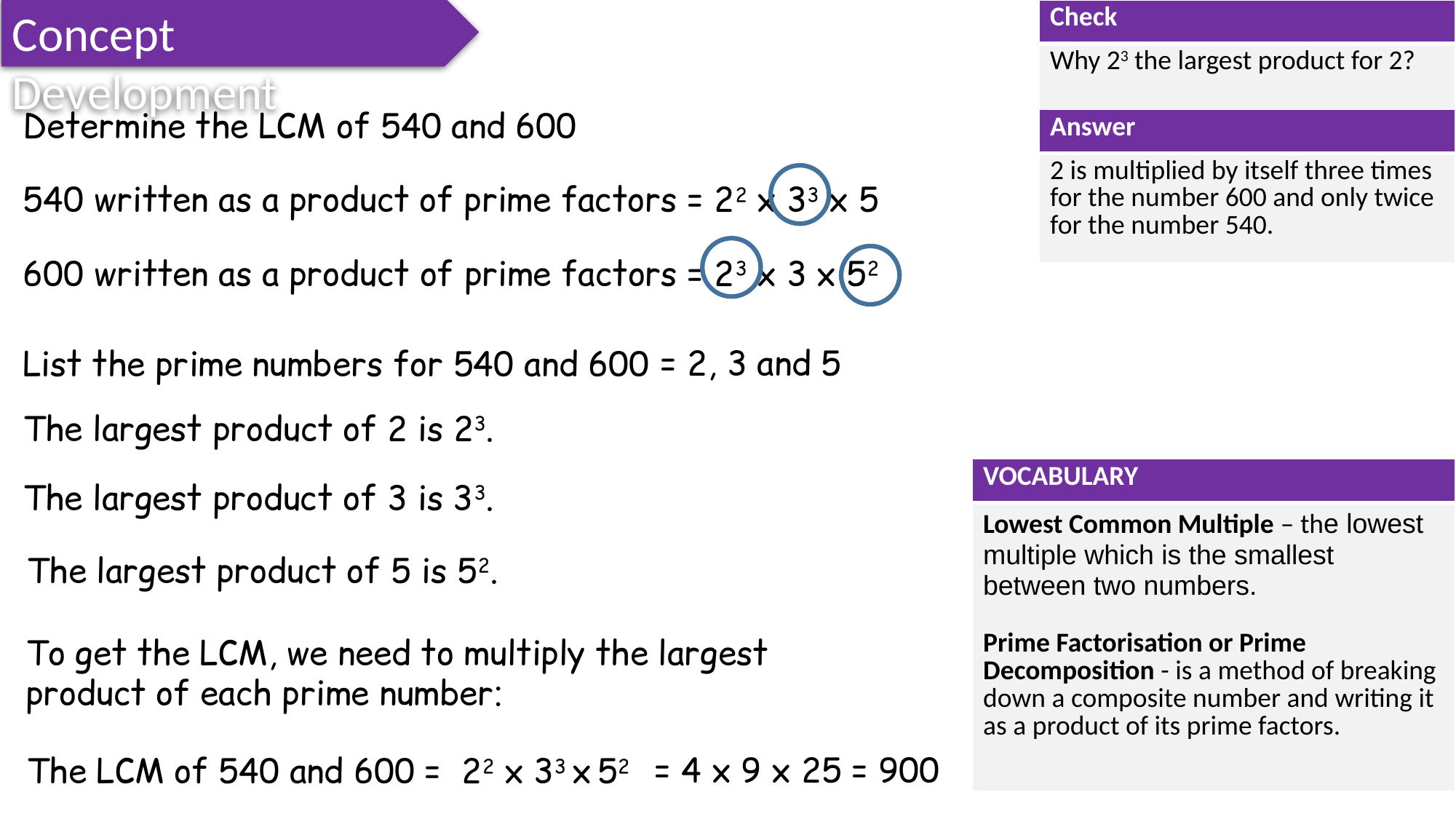

Concept Development
| Check |
| --- |
| Why 23 the largest product for 2? |
Determine the LCM of 540 and 600
| Answer |
| --- |
| 2 is multiplied by itself three times for the number 600 and only twice for the number 540. |

540 written as a product of prime factors = 22 x 33 x 5

600 written as a product of prime factors = 23 x 3 x 52
= 2, 3 and 5
List the prime numbers for 540 and 600
The largest product of 2 is 23.
| VOCABULARY |
| --- |
| Lowest Common Multiple – the lowest multiple which is the smallest between two numbers. Prime Factorisation or Prime Decomposition - is a method of breaking down a composite number and writing it as a product of its prime factors. |
The largest product of 3 is 33.
The largest product of 5 is 52.
To get the LCM, we need to multiply the largest product of each prime number:
= 4 x 9 x 25
= 900
The LCM of 540 and 600 =  22 x 33 x 52